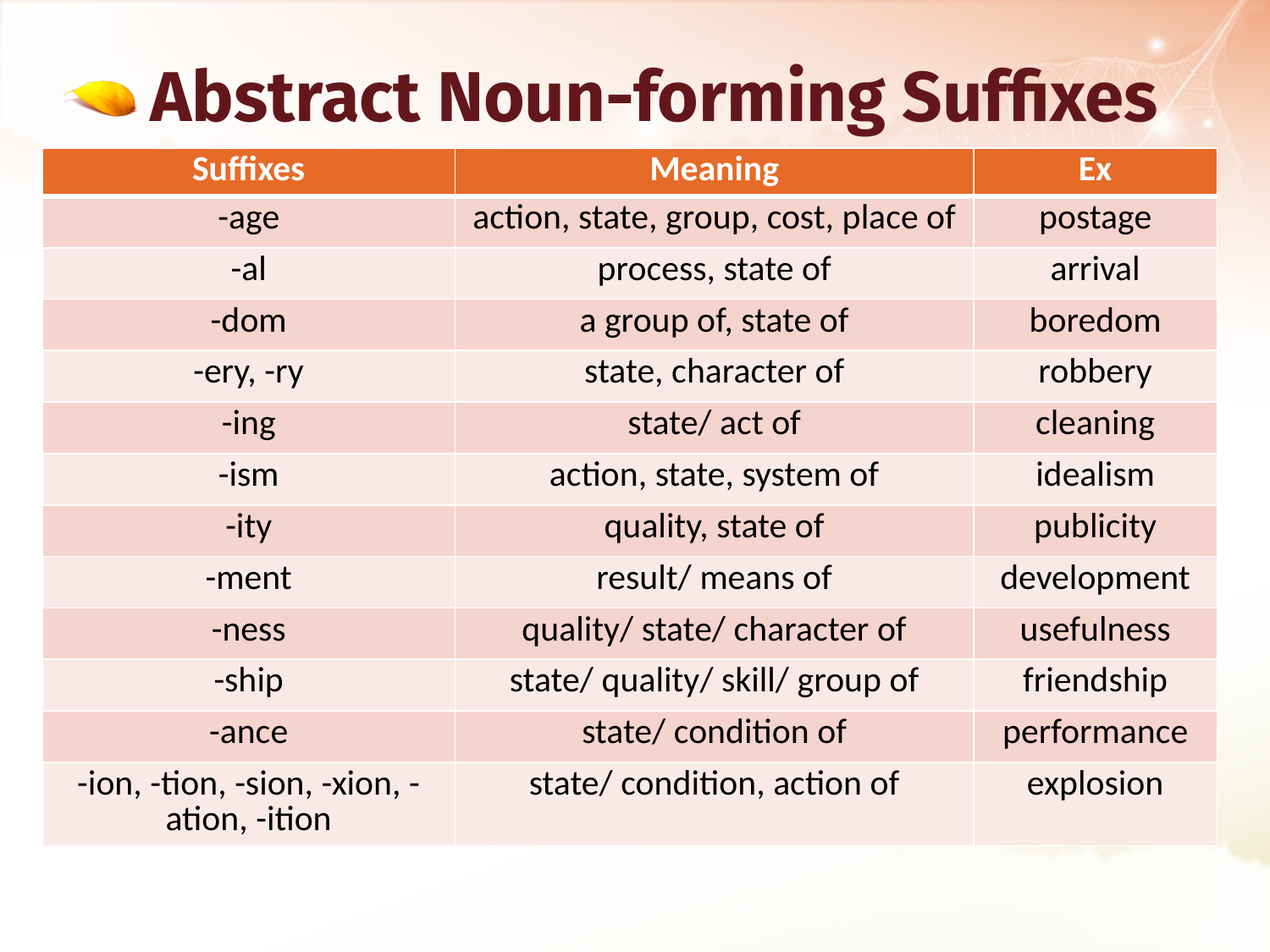

# Abstract Noun-forming Suffixes
| Suffixes | Meaning | Ex |
| --- | --- | --- |
| -age | action, state, group, cost, place of | postage |
| -al | process, state of | arrival |
| -dom | a group of, state of | boredom |
| -ery, -ry | state, character of | robbery |
| -ing | state/ act of | cleaning |
| -ism | action, state, system of | idealism |
| -ity | quality, state of | publicity |
| -ment | result/ means of | development |
| -ness | quality/ state/ character of | usefulness |
| -ship | state/ quality/ skill/ group of | friendship |
| -ance | state/ condition of | performance |
| -ion, -tion, -sion, -xion, -ation, -ition | state/ condition, action of | explosion |